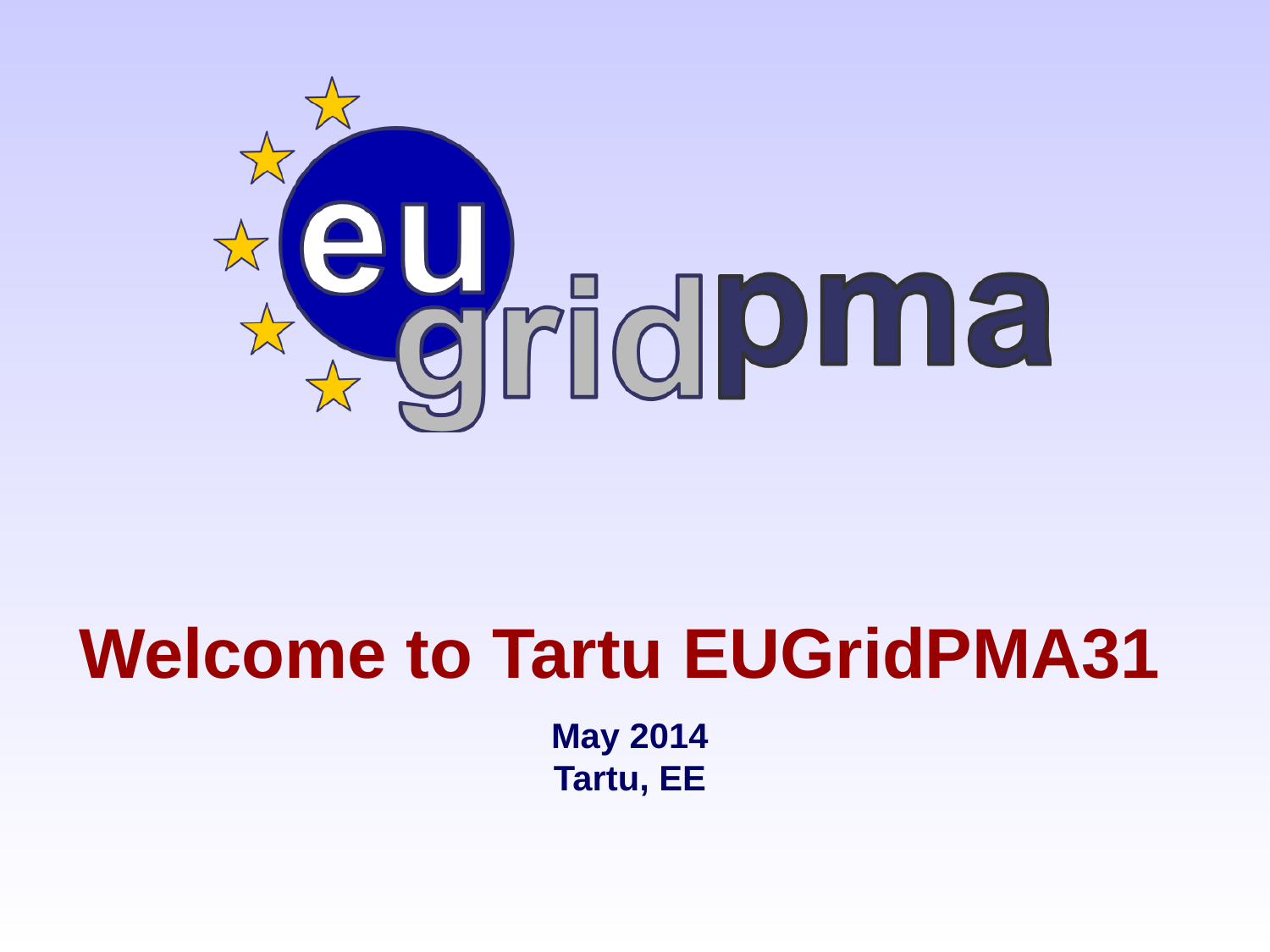

# Welcome to Tartu EUGridPMA31 May 2014 Tartu, EE